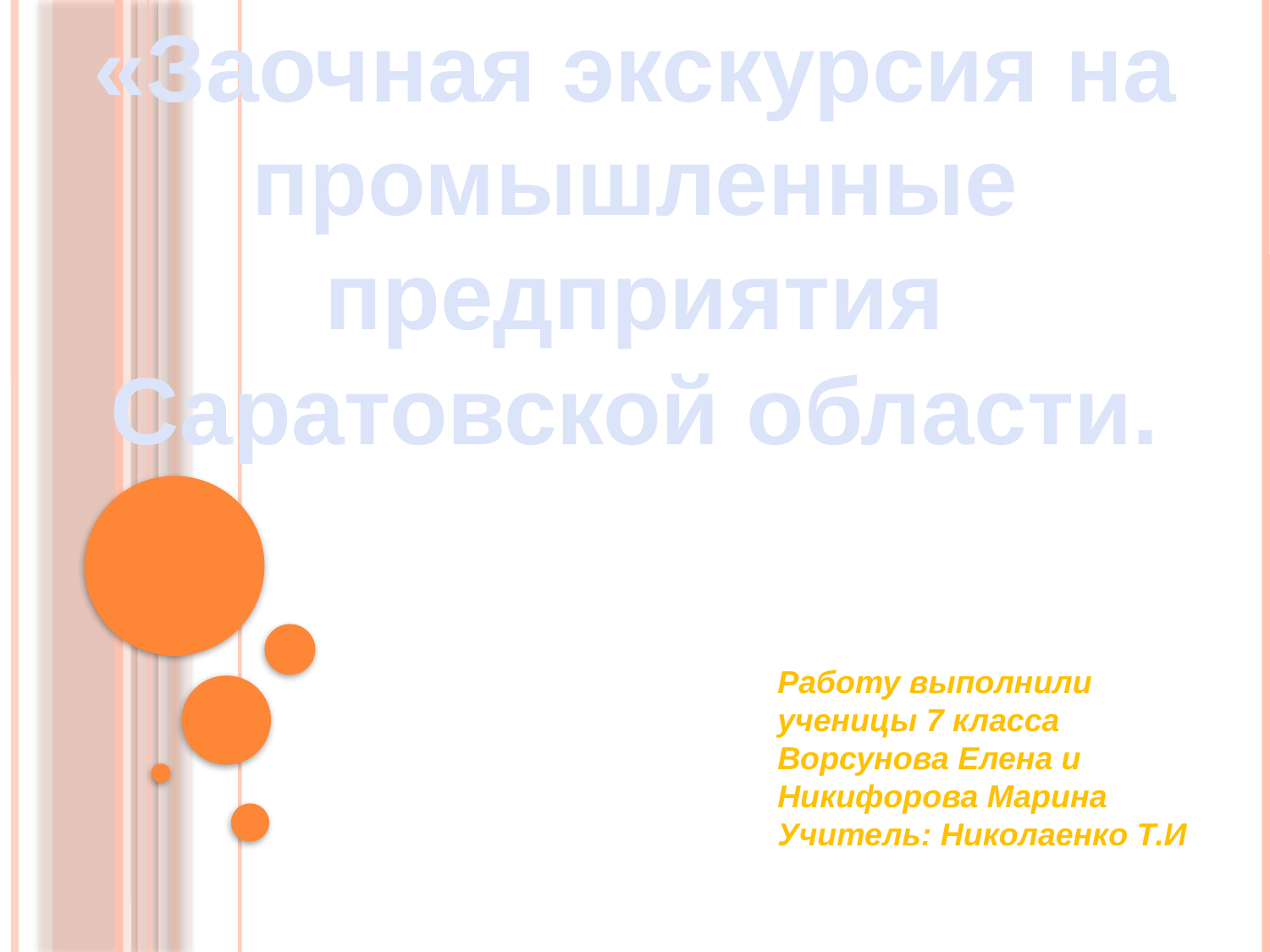

«Заочная экскурсия на промышленные предприятия Саратовской области.
Работу выполнили ученицы 7 класса
Ворсунова Елена и Никифорова Марина
Учитель: Николаенко Т.И